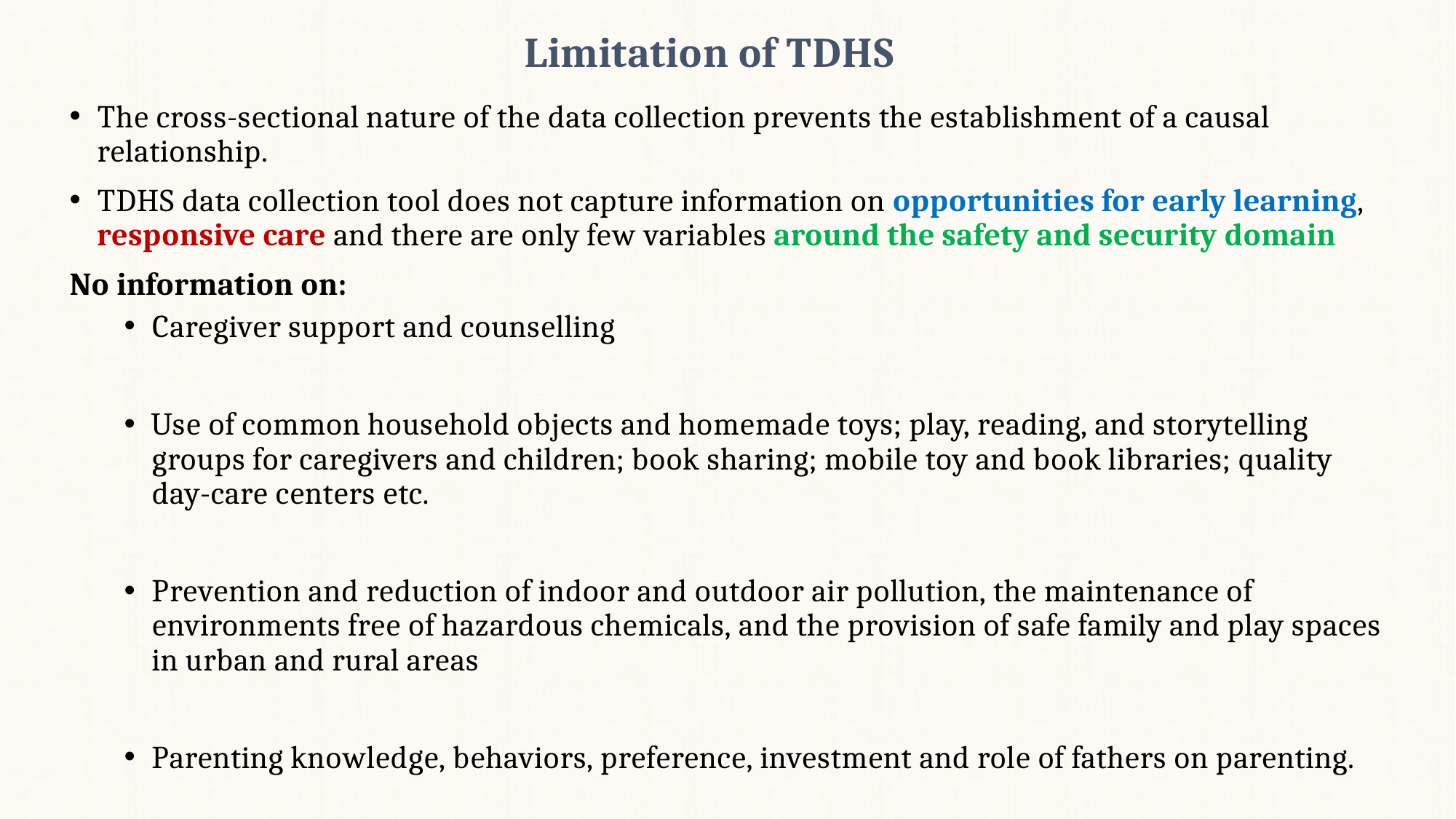

# Limitation of TDHS
The cross-sectional nature of the data collection prevents the establishment of a causal relationship.
TDHS data collection tool does not capture information on opportunities for early learning, responsive care and there are only few variables around the safety and security domain
No information on:
Caregiver support and counselling

Use of common household objects and homemade toys; play, reading, and storytelling groups for caregivers and children; book sharing; mobile toy and book libraries; quality day-care centers etc.

Prevention and reduction of indoor and outdoor air pollution, the maintenance of environments free of hazardous chemicals, and the provision of safe family and play spaces in urban and rural areas

Parenting knowledge, behaviors, preference, investment and role of fathers on parenting.